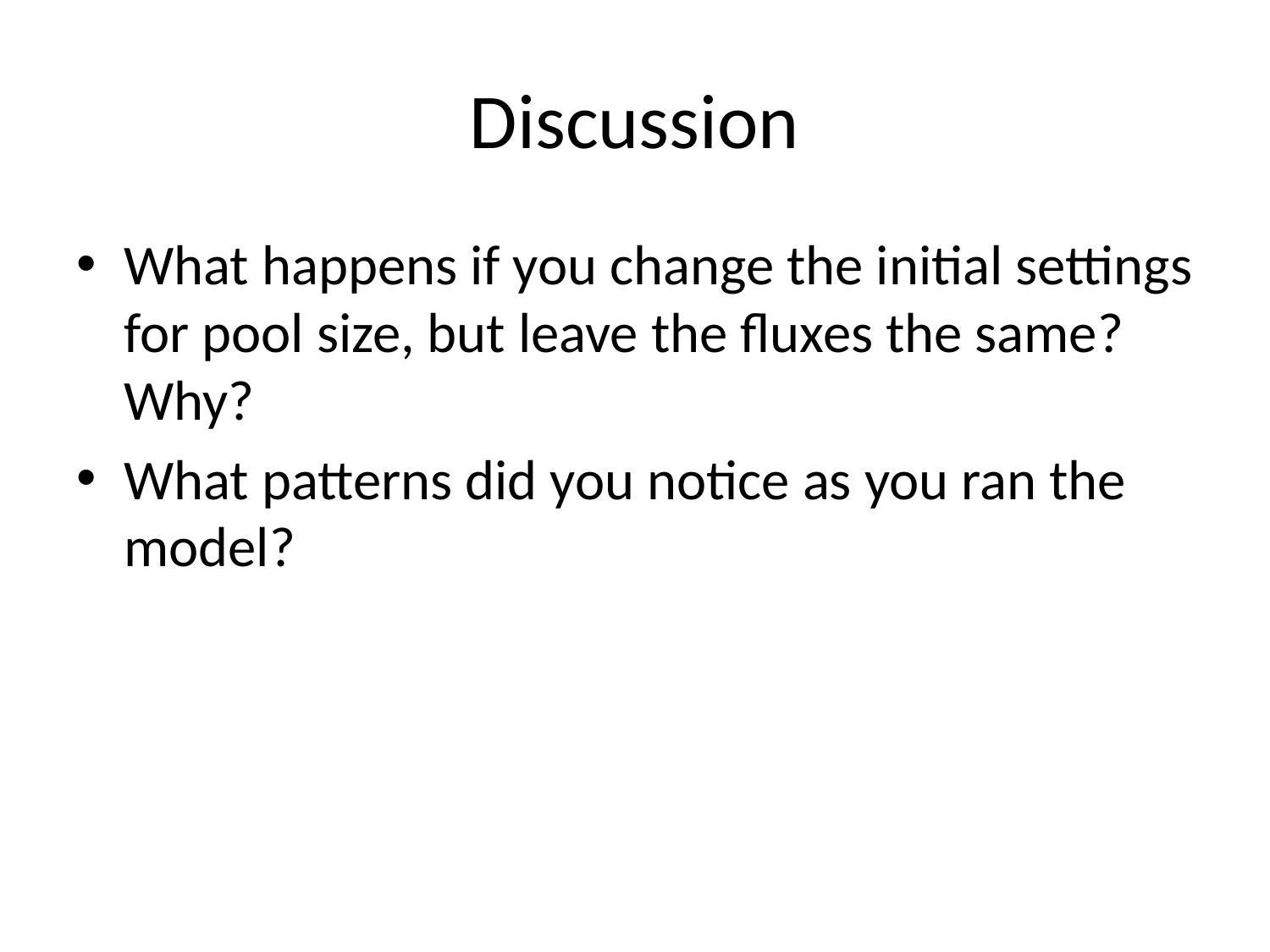

# Discussion
What happens if you change the initial settings for pool size, but leave the fluxes the same? Why?
What patterns did you notice as you ran the model?